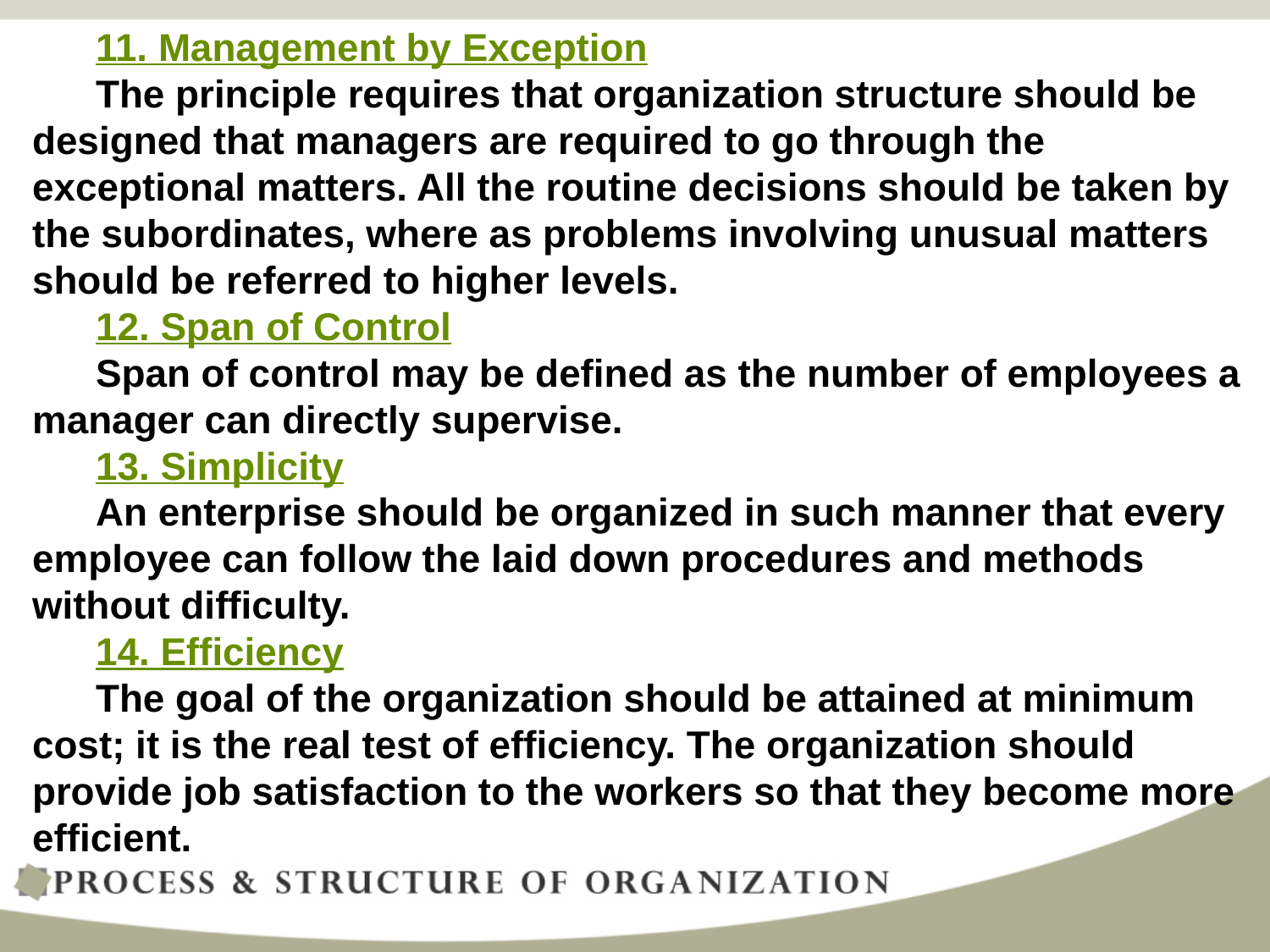

11. Management by Exception
The principle requires that organization structure should be designed that managers are required to go through the exceptional matters. All the routine decisions should be taken by the subordinates, where as problems involving unusual matters should be referred to higher levels.
12. Span of Control
Span of control may be defined as the number of employees a manager can directly supervise.
13. Simplicity
An enterprise should be organized in such manner that every employee can follow the laid down procedures and methods without difficulty.
14. Efficiency
The goal of the organization should be attained at minimum cost; it is the real test of efficiency. The organization should provide job satisfaction to the workers so that they become more efficient.